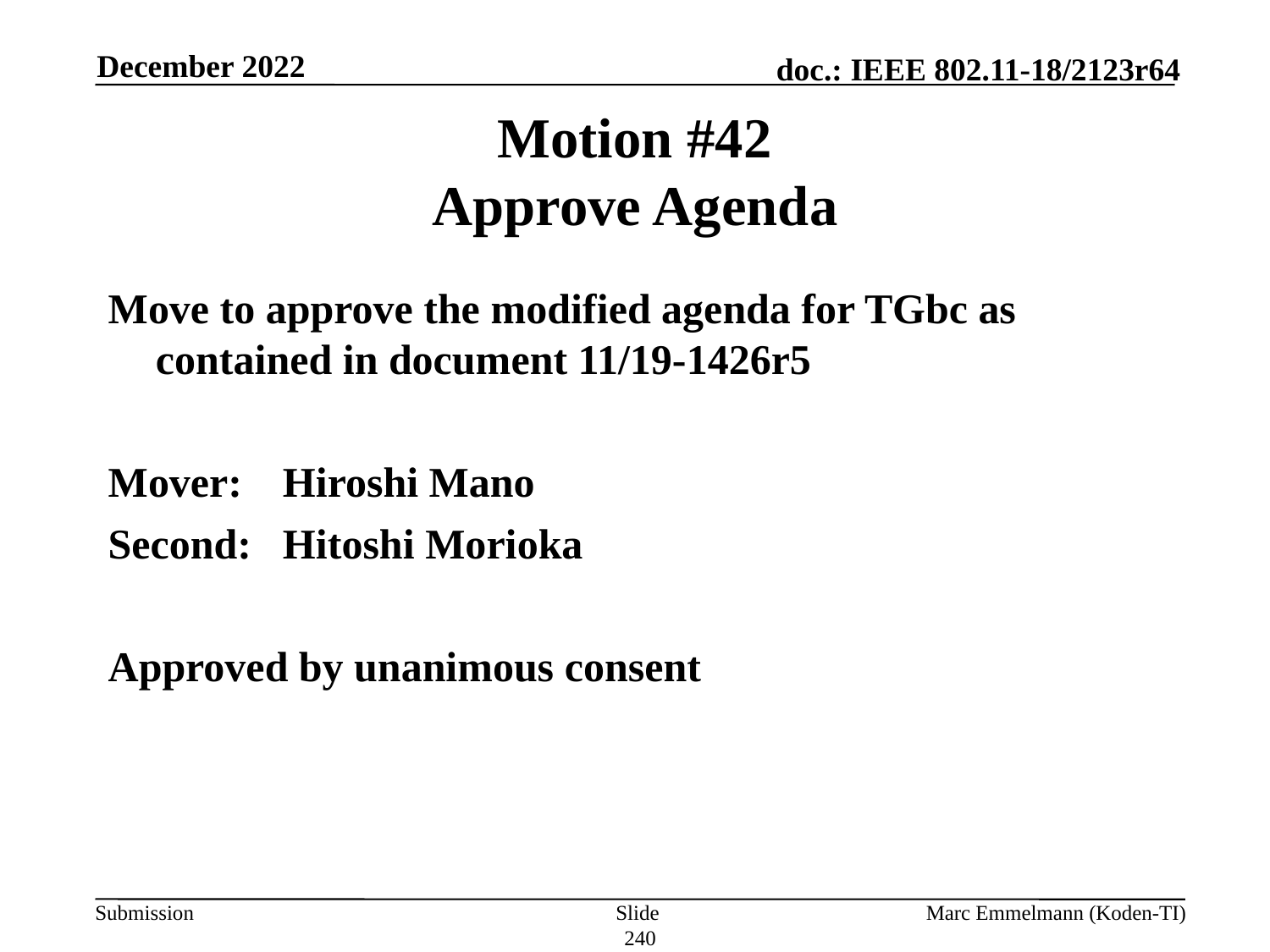

December 2022
# Motion #42 Approve Agenda
Move to approve the modified agenda for TGbc as contained in document 11/19-1426r5

Mover:	Hiroshi Mano
Second:	Hitoshi Morioka

Approved by unanimous consent
Slide 240
Marc Emmelmann (Koden-TI)